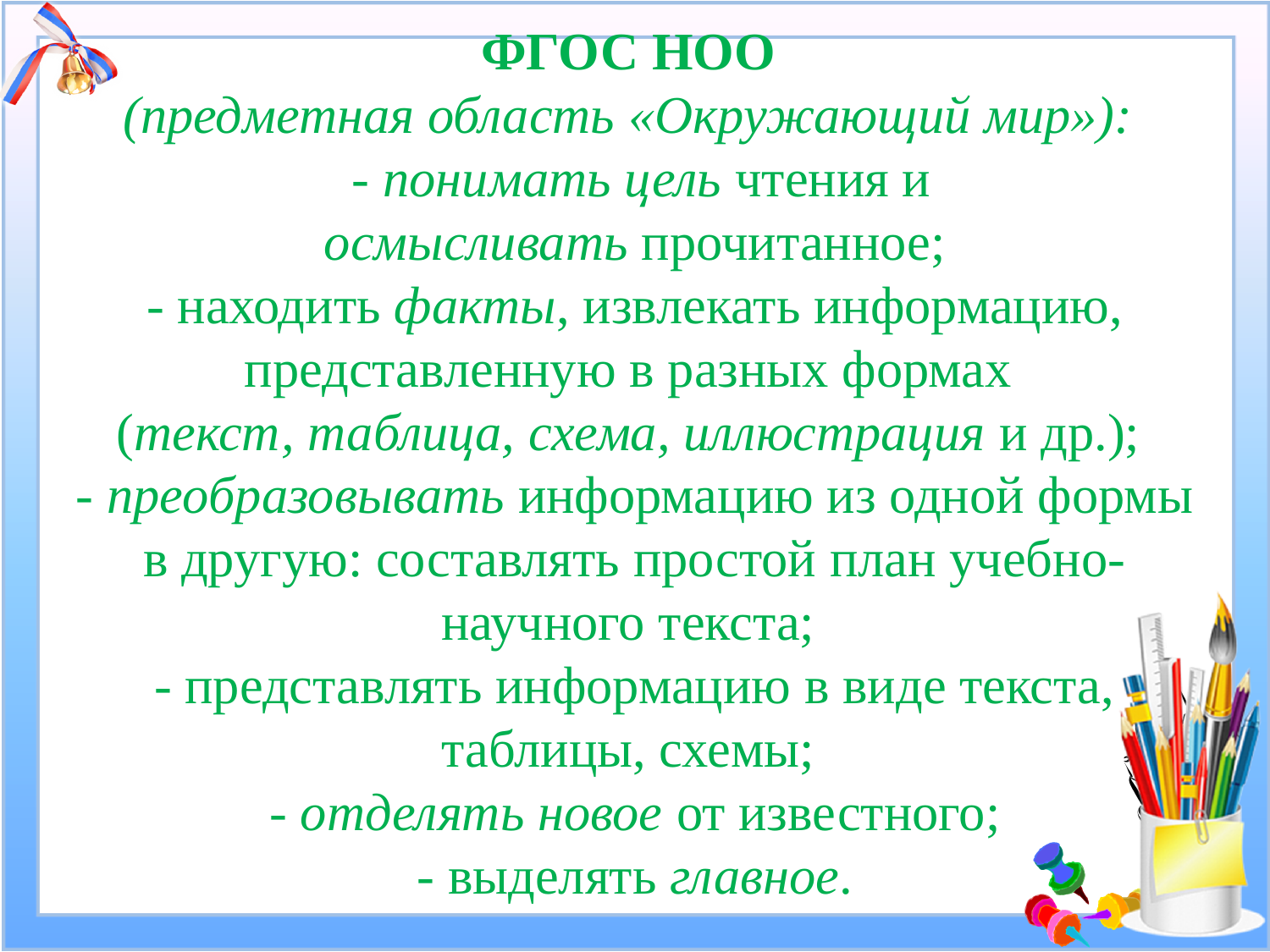

# ФГОС НОО (предметная область «Окружающий мир»): - понимать цель чтения и осмысливать прочитанное; - находить факты, извлекать информацию, представленную в разных формах (текст, таблица, схема, иллюстрация и др.); - преобразовывать информацию из одной формы в другую: составлять простой план учебно-научного текста; - представлять информацию в виде текста, таблицы, схемы; - отделять новое от известного; - выделять главное.